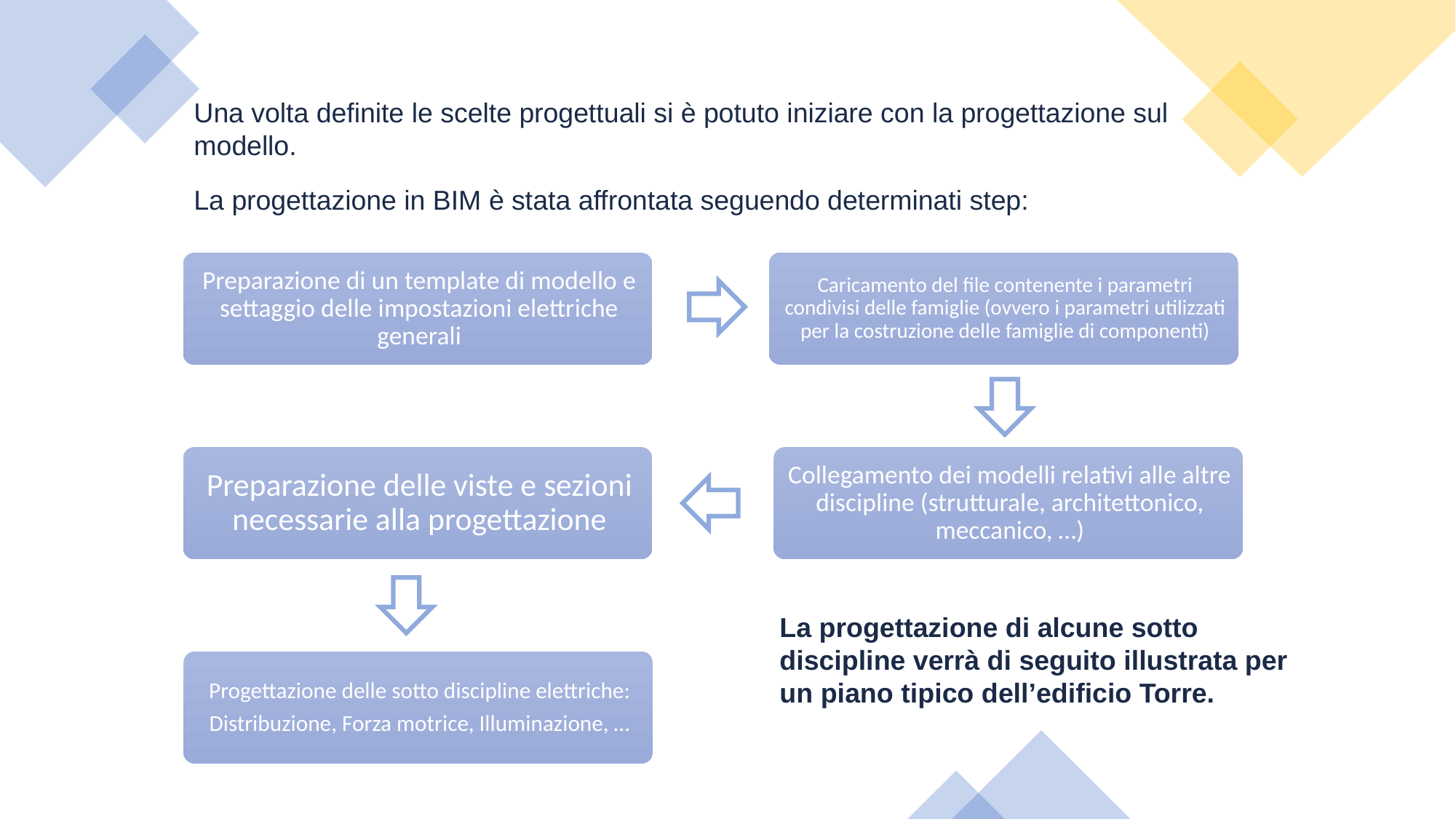

Una volta definite le scelte progettuali si è potuto iniziare con la progettazione sul modello.
La progettazione in BIM è stata affrontata seguendo determinati step:
Caricamento del file contenente i parametri condivisi delle famiglie (ovvero i parametri utilizzati per la costruzione delle famiglie di componenti)
Preparazione di un template di modello e settaggio delle impostazioni elettriche generali

Preparazione delle viste e sezioni necessarie alla progettazione
Collegamento dei modelli relativi alle altre discipline (strutturale, architettonico, meccanico, …)

La progettazione di alcune sotto discipline verrà di seguito illustrata per un piano tipico dell’edificio Torre.
Progettazione delle sotto discipline elettriche:
Distribuzione, Forza motrice, Illuminazione, …